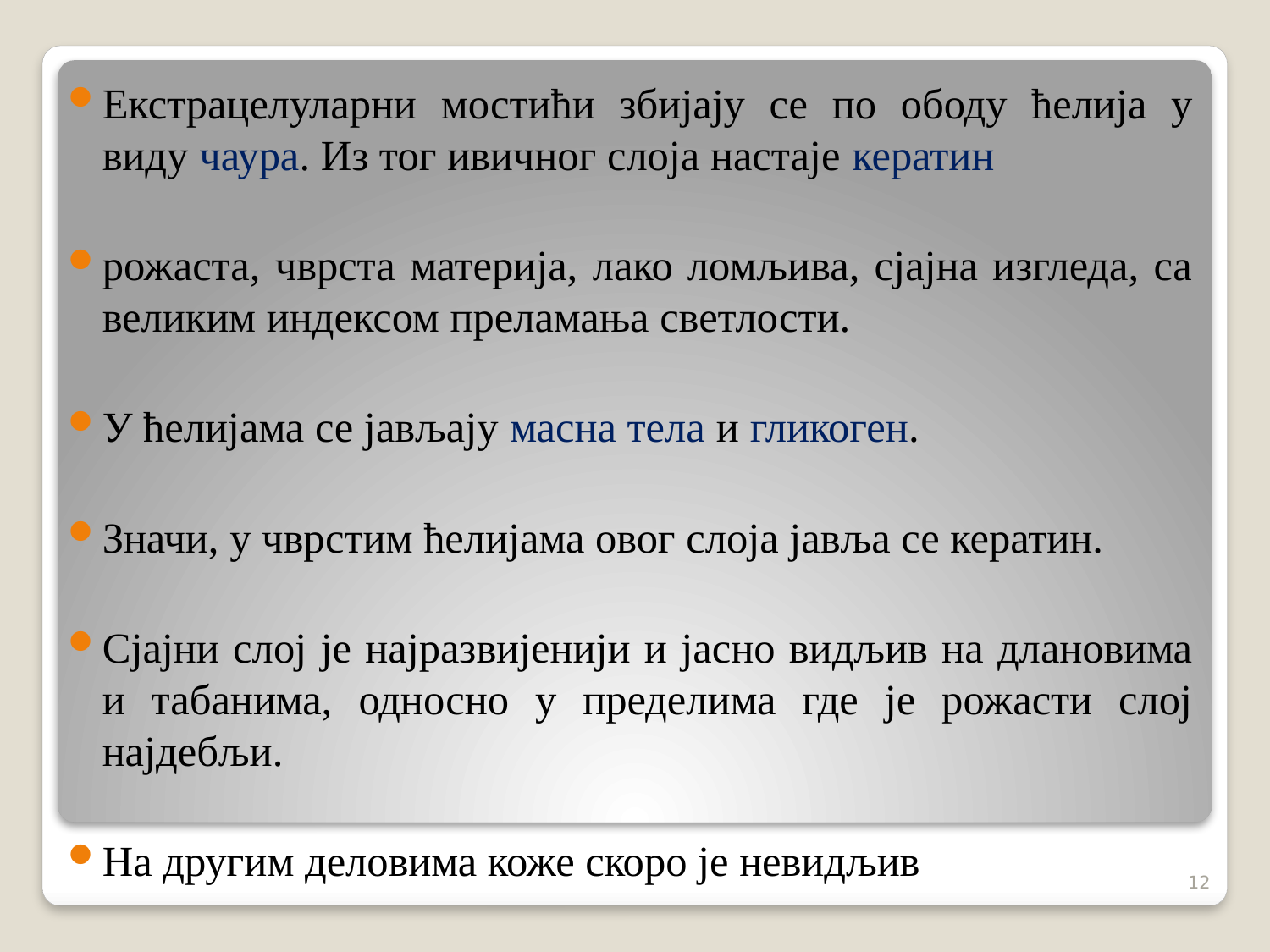

Екстрацелуларни мостићи збијају се по ободу ћелија у виду чаура. Из тог ивичног слоја настаје кератин

рожаста, чврста материја, лако ломљива, сјајна изгледа, са великим индексом преламања светлости.

У ћелијама се јављају масна тела и гликоген.

Значи, у чврстим ћелијама овог слоја јавља се кератин.

Сјајни слој је најразвијенији и јасно видљив на длановима и табанима, односно у пределима где је рожасти слој најдебљи.

На другим деловима коже скоро је невидљив
12